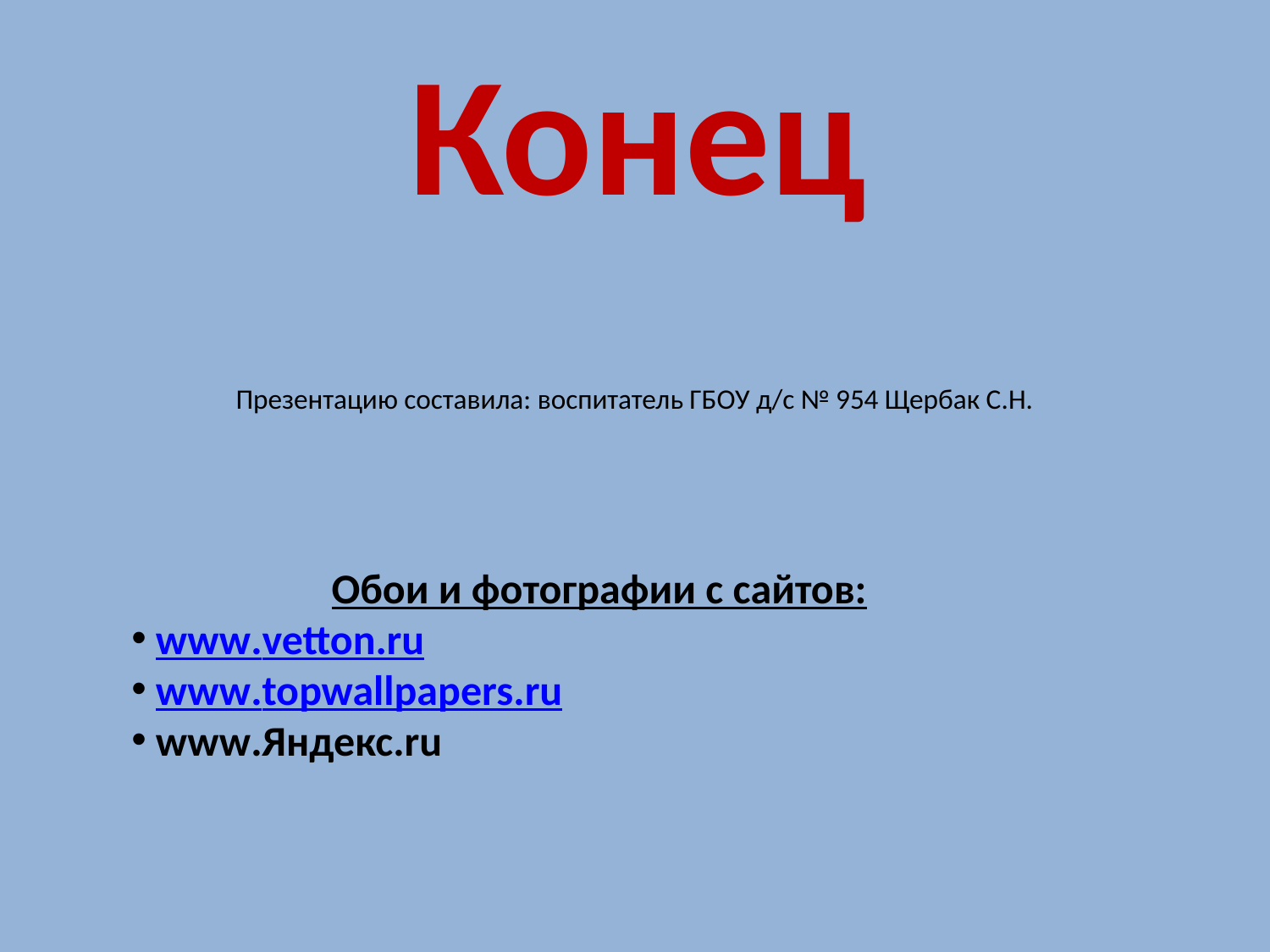

Конец
# Презентацию составила: воспитатель ГБОУ д/с № 954 Щербак С.Н.
                     Обои и фотографии с сайтов:
 www.vetton.ru
 www.topwallpapers.ru
 www.Яндекс.ru